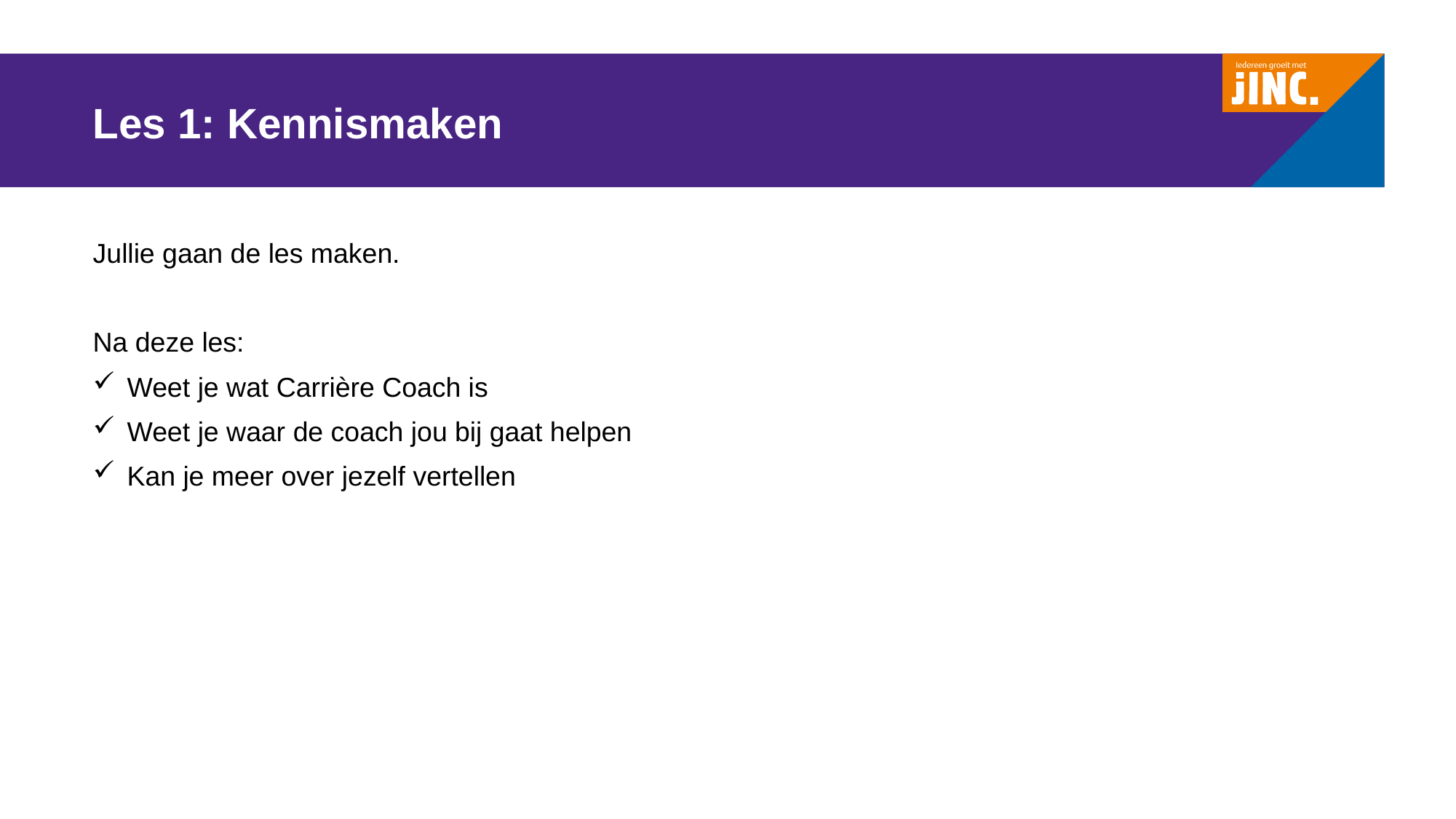

# Les 1: Kennismaken
Jullie gaan de les maken.

Na deze les:
Weet je wat Carrière Coach is
Weet je waar de coach jou bij gaat helpen
Kan je meer over jezelf vertellen